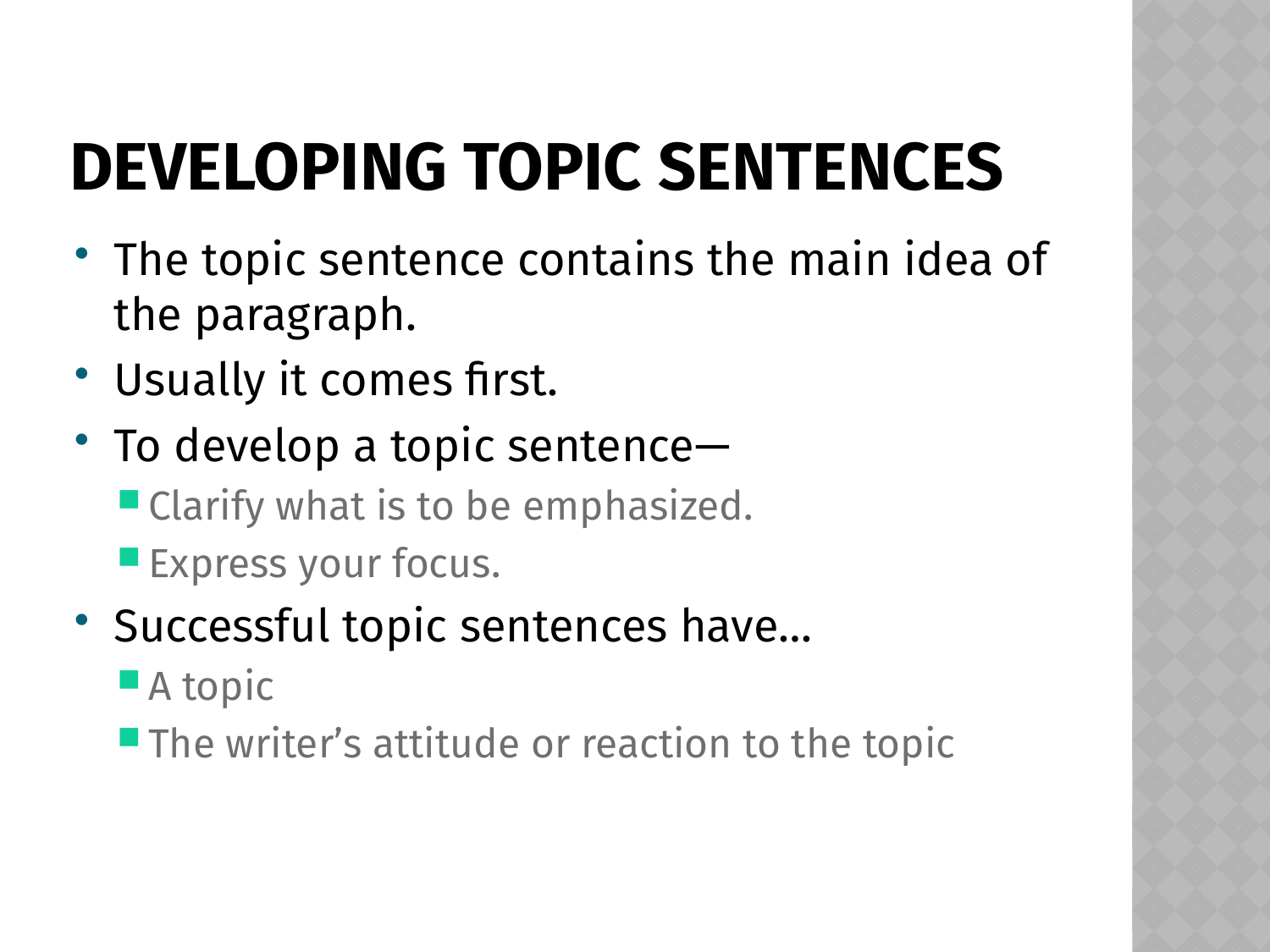

# Developing Topic Sentences
The topic sentence contains the main idea of the paragraph.
Usually it comes first.
To develop a topic sentence—
Clarify what is to be emphasized.
Express your focus.
Successful topic sentences have…
A topic
The writer’s attitude or reaction to the topic